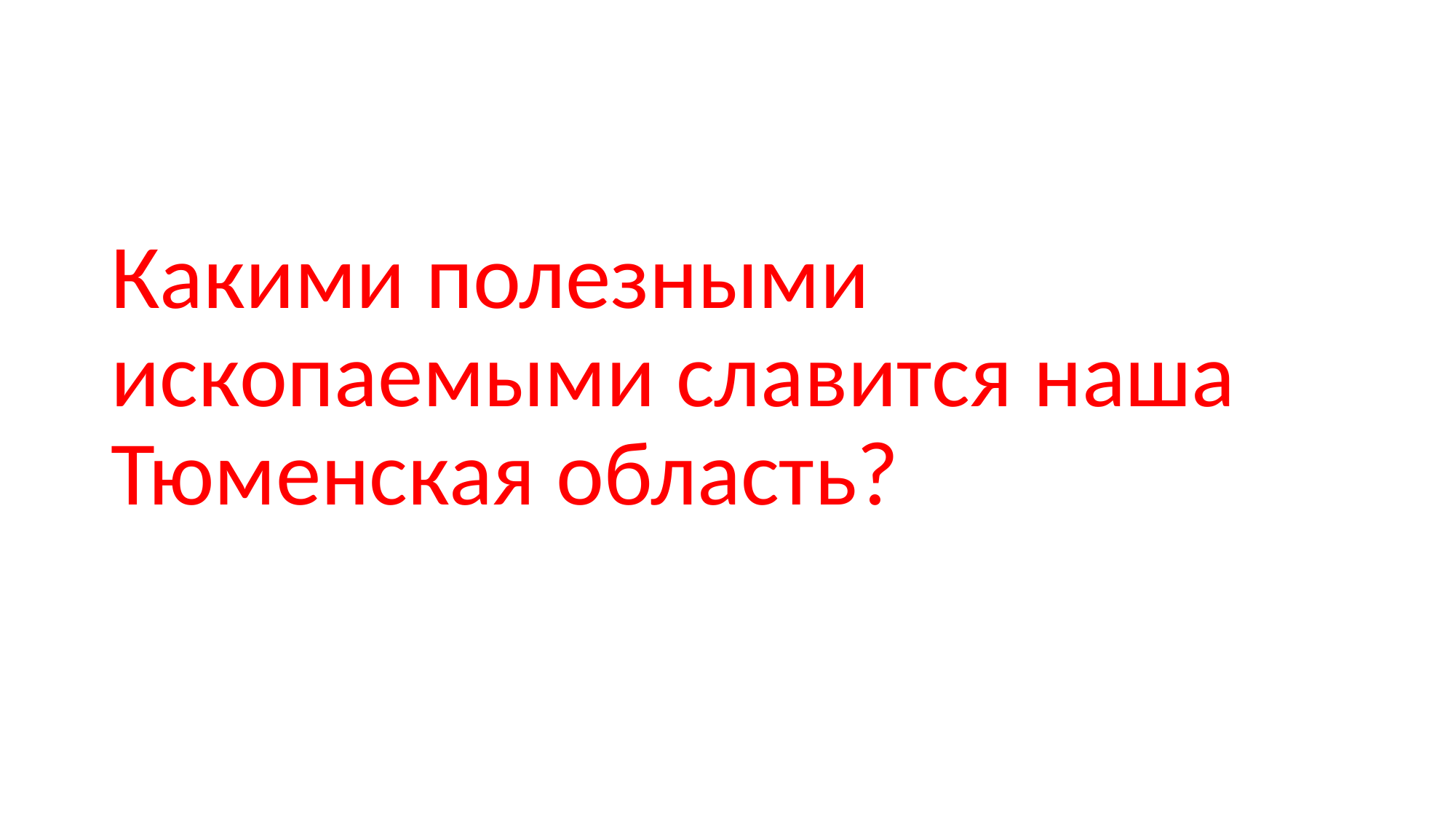

# Какими полезными ископаемыми славится наша Тюменская область?